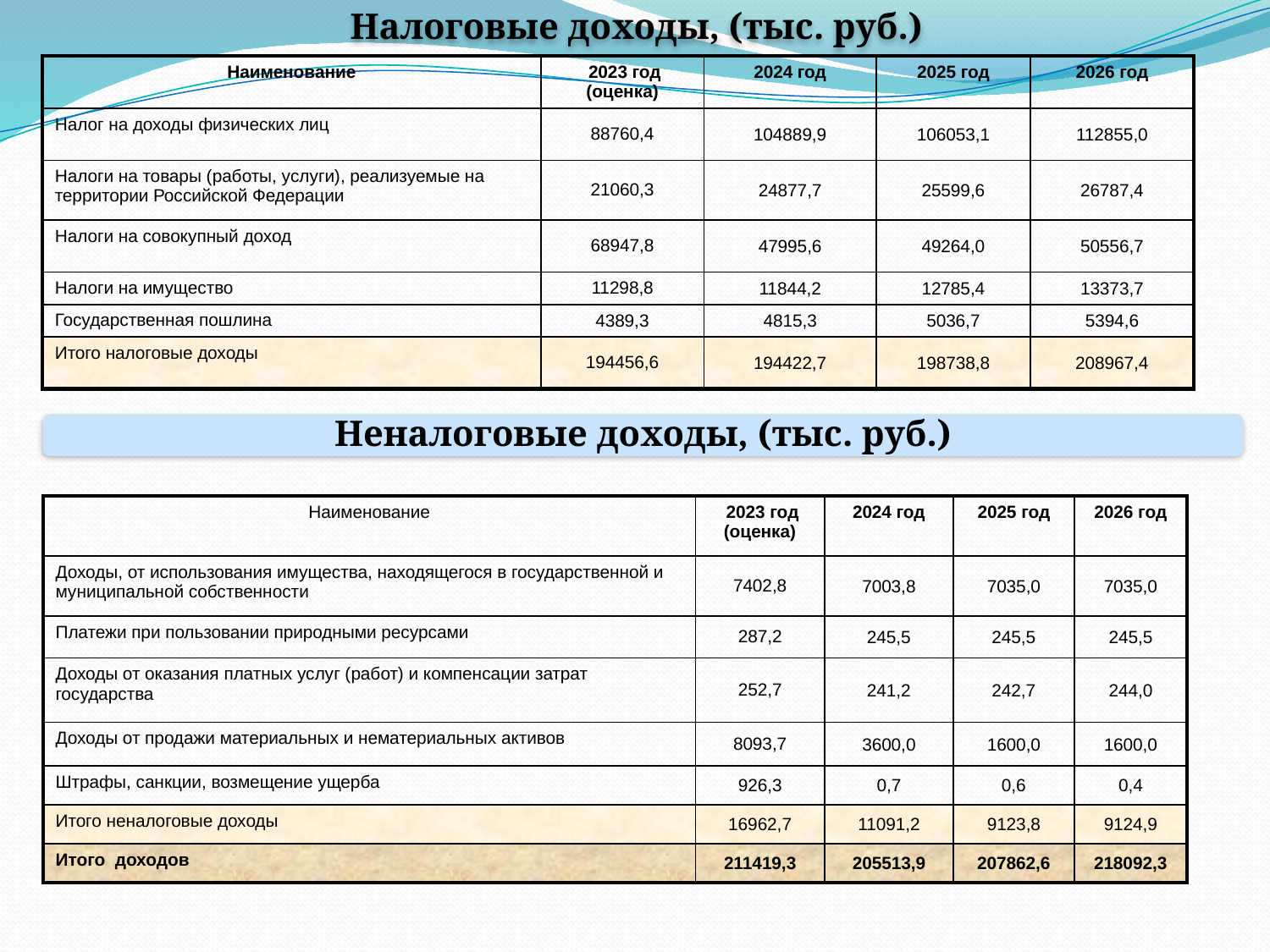

Налоговые доходы, (тыс. руб.)
| Наименование | 2023 год (оценка) | 2024 год | 2025 год | 2026 год |
| --- | --- | --- | --- | --- |
| Налог на доходы физических лиц | 88760,4 | 104889,9 | 106053,1 | 112855,0 |
| Налоги на товары (работы, услуги), реализуемые на территории Российской Федерации | 21060,3 | 24877,7 | 25599,6 | 26787,4 |
| Налоги на совокупный доход | 68947,8 | 47995,6 | 49264,0 | 50556,7 |
| Налоги на имущество | 11298,8 | 11844,2 | 12785,4 | 13373,7 |
| Государственная пошлина | 4389,3 | 4815,3 | 5036,7 | 5394,6 |
| Итого налоговые доходы | 194456,6 | 194422,7 | 198738,8 | 208967,4 |

Неналоговые доходы, (тыс. руб.)
| Наименование | 2023 год (оценка) | 2024 год | 2025 год | 2026 год |
| --- | --- | --- | --- | --- |
| Доходы, от использования имущества, находящегося в государственной и муниципальной собственности | 7402,8 | 7003,8 | 7035,0 | 7035,0 |
| Платежи при пользовании природными ресурсами | 287,2 | 245,5 | 245,5 | 245,5 |
| Доходы от оказания платных услуг (работ) и компенсации затрат государства | 252,7 | 241,2 | 242,7 | 244,0 |
| Доходы от продажи материальных и нематериальных активов | 8093,7 | 3600,0 | 1600,0 | 1600,0 |
| Штрафы, санкции, возмещение ущерба | 926,3 | 0,7 | 0,6 | 0,4 |
| Итого неналоговые доходы | 16962,7 | 11091,2 | 9123,8 | 9124,9 |
| Итого доходов | 211419,3 | 205513,9 | 207862,6 | 218092,3 |